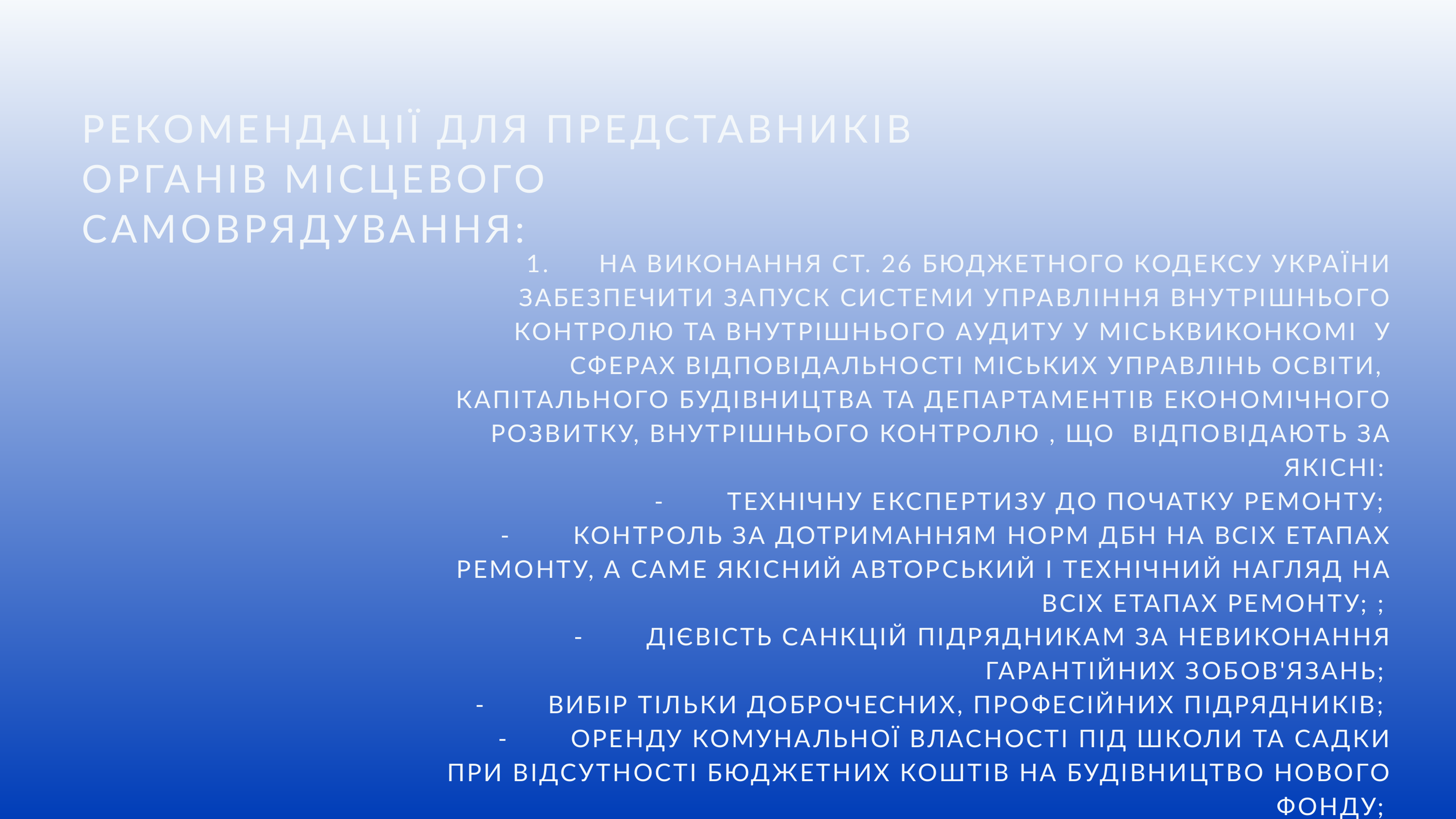

РЕКОМЕНДАЦІЇ ДЛЯ ПРЕДСТАВНИКІВ ОРГАНІВ МІСЦЕВОГО САМОВРЯДУВАННЯ:
1.	НА ВИКОНАННЯ СТ. 26 БЮДЖЕТНОГО КОДЕКСУ УКРАЇНИ ЗАБЕЗПЕЧИТИ ЗАПУСК СИСТЕМИ УПРАВЛІННЯ ВНУТРІШНЬОГО КОНТРОЛЮ ТА ВНУТРІШНЬОГО АУДИТУ У МІСЬКВИКОНКОМІ  У СФЕРАХ ВІДПОВІДАЛЬНОСТІ МІСЬКИХ УПРАВЛІНЬ ОСВІТИ,  КАПІТАЛЬНОГО БУДІВНИЦТВА ТА ДЕПАРТАМЕНТІВ ЕКОНОМІЧНОГО РОЗВИТКУ, ВНУТРІШНЬОГО КОНТРОЛЮ , ЩО  ВІДПОВІДАЮТЬ ЗА ЯКІСНІ:
-	ТЕХНІЧНУ ЕКСПЕРТИЗУ ДО ПОЧАТКУ РЕМОНТУ;
-	КОНТРОЛЬ ЗА ДОТРИМАННЯМ НОРМ ДБН НА ВСІХ ЕТАПАХ РЕМОНТУ, А САМЕ ЯКІСНИЙ АВТОРСЬКИЙ І ТЕХНІЧНИЙ НАГЛЯД НА ВСІХ ЕТАПАХ РЕМОНТУ; ;
-	ДІЄВІСТЬ САНКЦІЙ ПІДРЯДНИКАМ ЗА НЕВИКОНАННЯ ГАРАНТІЙНИХ ЗОБОВ'ЯЗАНЬ;
-	ВИБІР ТІЛЬКИ ДОБРОЧЕСНИХ, ПРОФЕСІЙНИХ ПІДРЯДНИКІВ;
-	ОРЕНДУ КОМУНАЛЬНОЇ ВЛАСНОСТІ ПІД ШКОЛИ ТА САДКИ ПРИ ВІДСУТНОСТІ БЮДЖЕТНИХ КОШТІВ НА БУДІВНИЦТВО НОВОГО ФОНДУ;
-	ДІЄВІ ПЛАНИ КАПІТАЛЬНОГО РЕМОНТУ І БУДІВНИЦТВА;
-	ДОТРИМАННЯ ДОСТОВІРНОСТІ ДАНИХ У МІСЬКИХ ЦІЛЬОВИХ І БЮДЖЕТНИХ ПРОГРАМАХ;